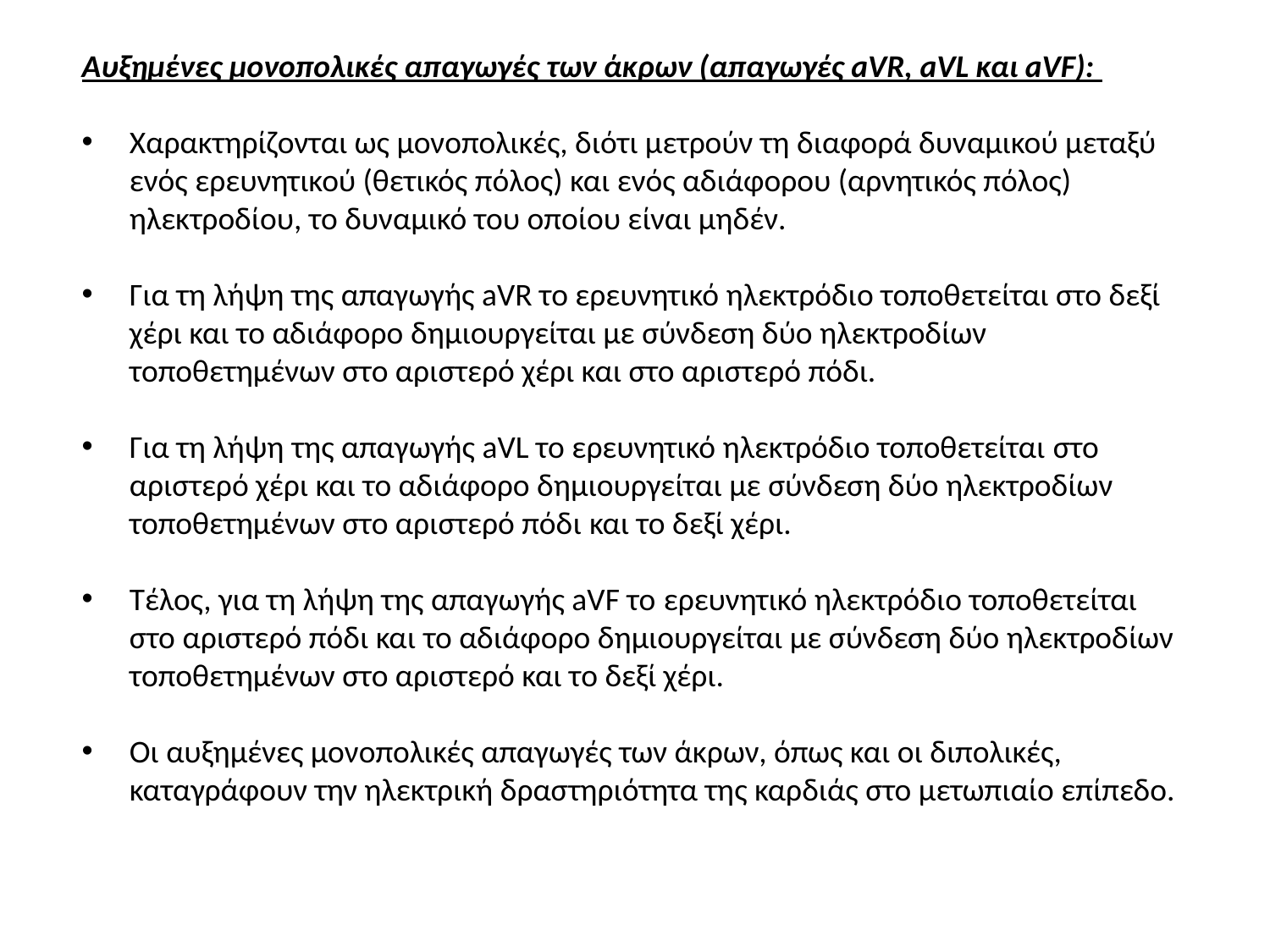

Αυξημένες μονοπολικές απαγωγές των άκρων (απαγωγές aVR, aVL και aVF):

Χαρακτηρίζονται ως μονοπολικές, διότι μετρούν τη διαφορά δυναμικού μεταξύ ενός ερευνητικού (θετικός πόλος) και ενός αδιάφορου (αρνητικός πόλος) ηλεκτροδίου, το δυναμικό του οποίου είναι μηδέν.

Για τη λήψη της απαγωγής aVR το ερευνητικό ηλεκτρόδιο τοποθετείται στο δεξί χέρι και το αδιάφορο δημιουργείται με σύνδεση δύο ηλεκτροδίων τοποθετημένων στο αριστερό χέρι και στο αριστερό πόδι.

Για τη λήψη της απαγωγής aVL το ερευνητικό ηλεκτρόδιο τοποθετείται στο αριστερό χέρι και το αδιάφορο δημιουργείται με σύνδεση δύο ηλεκτροδίων τοποθετημένων στο αριστερό πόδι και το δεξί χέρι.

Τέλος, για τη λήψη της απαγωγής aVF το ερευνητικό ηλεκτρόδιο τοποθετείται στο αριστερό πόδι και το αδιάφορο δημιουργείται με σύνδεση δύο ηλεκτροδίων τοποθετημένων στο αριστερό και το δεξί χέρι.

Οι αυξημένες μονοπολικές απαγωγές των άκρων, όπως και οι διπολικές, καταγράφουν την ηλεκτρική δραστηριότητα της καρδιάς στο μετωπιαίο επίπεδο.